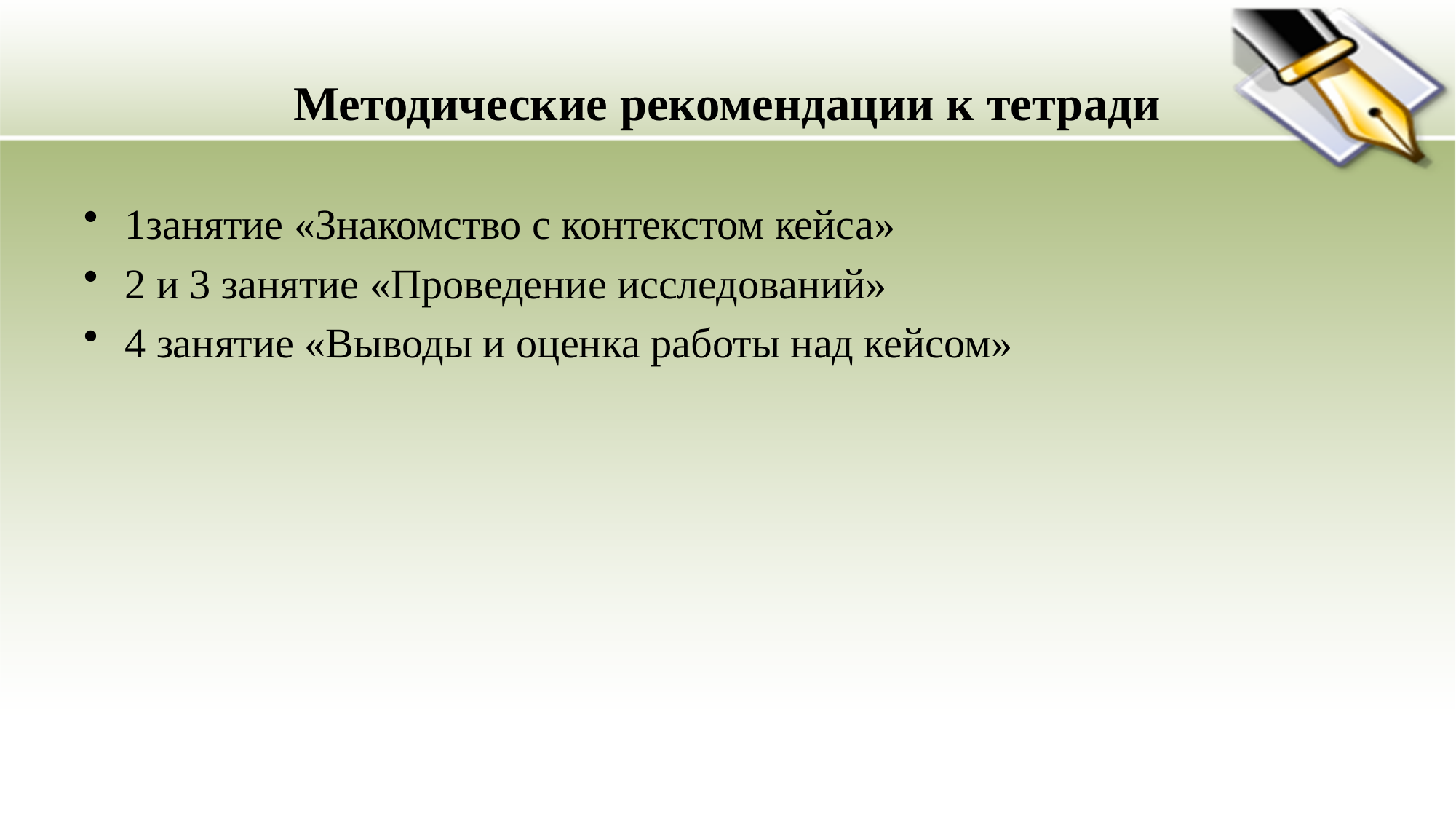

# Методические рекомендации к тетради
1занятие «Знакомство с контекстом кейса»
2 и 3 занятие «Проведение исследований»
4 занятие «Выводы и оценка работы над кейсом»